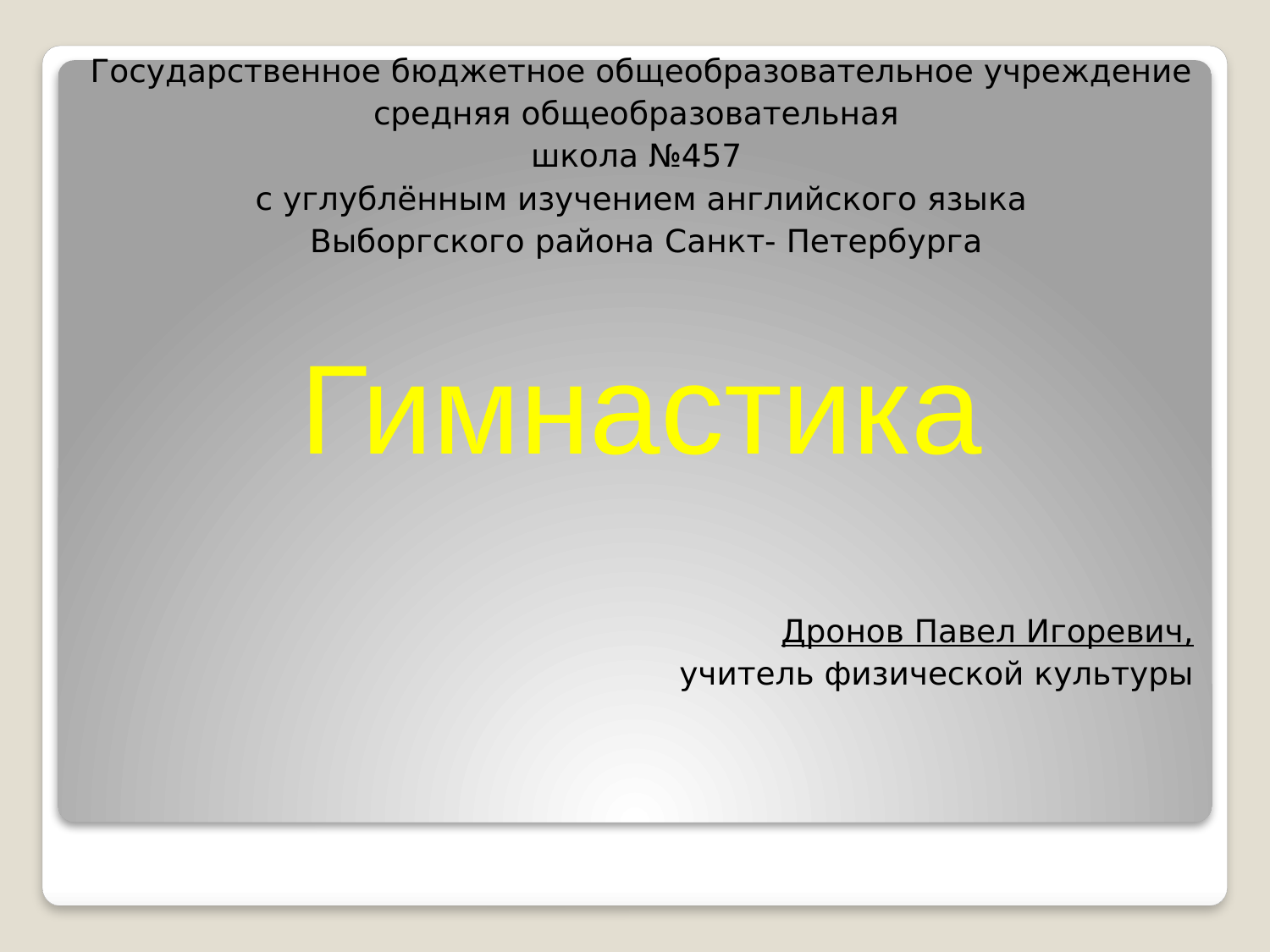

# Государственное бюджетное общеобразовательное учреждение
средняя общеобразовательная
школа №457
с углублённым изучением английского языка
 Выборгского района Санкт- Петербурга

Гимнастика

Дронов Павел Игоревич,
учитель физической культуры